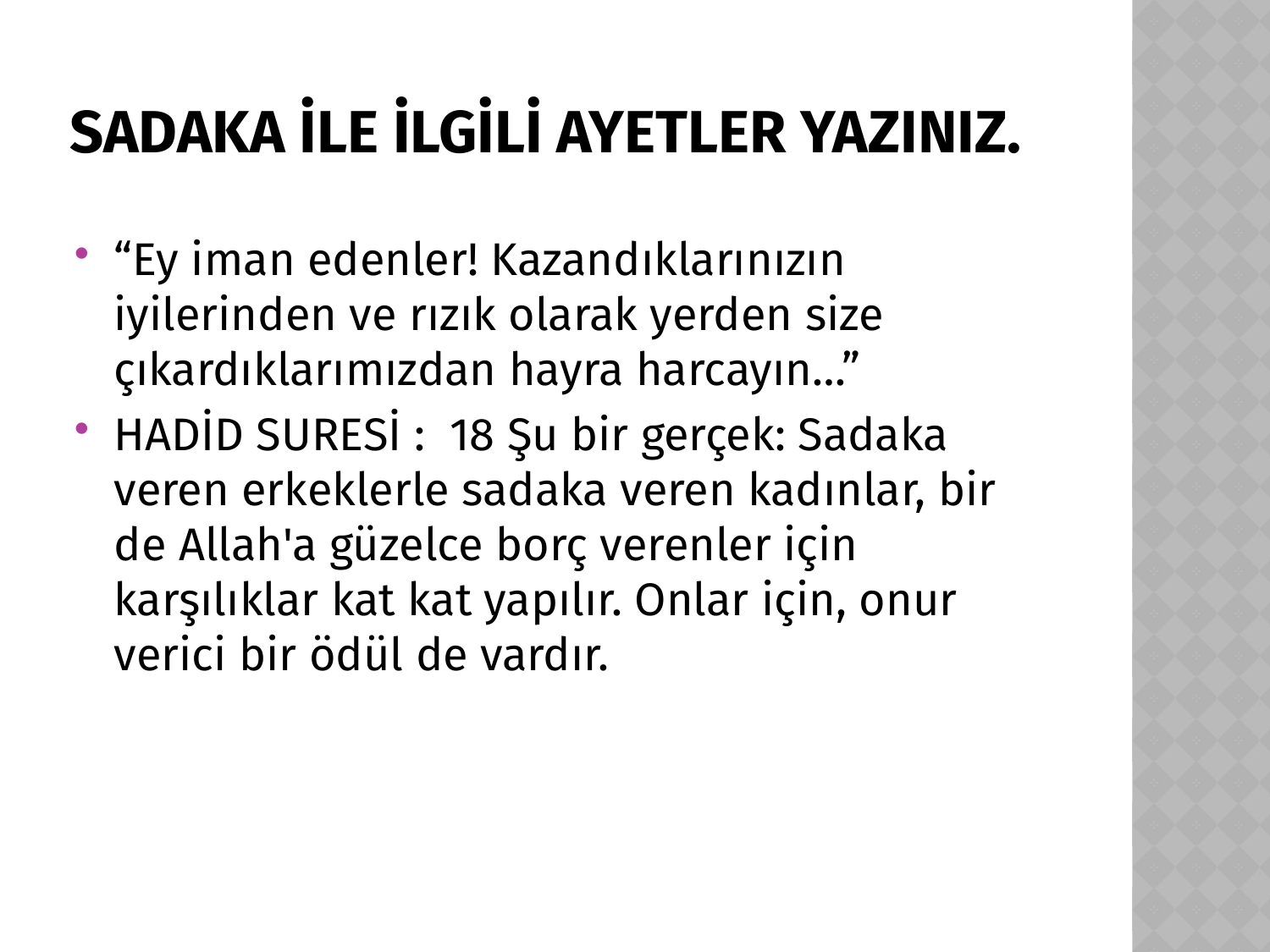

# Sadaka ile ilgili ayetler yazınız.
“Ey iman edenler! Kazandıklarınızın iyilerinden ve rızık olarak yerden size çıkardıklarımızdan hayra harcayın…”
HADİD SURESİ :  18 Şu bir gerçek: Sadaka veren erkeklerle sadaka veren kadınlar, bir de Allah'a güzelce borç verenler için karşılıklar kat kat yapılır. Onlar için, onur verici bir ödül de vardır.